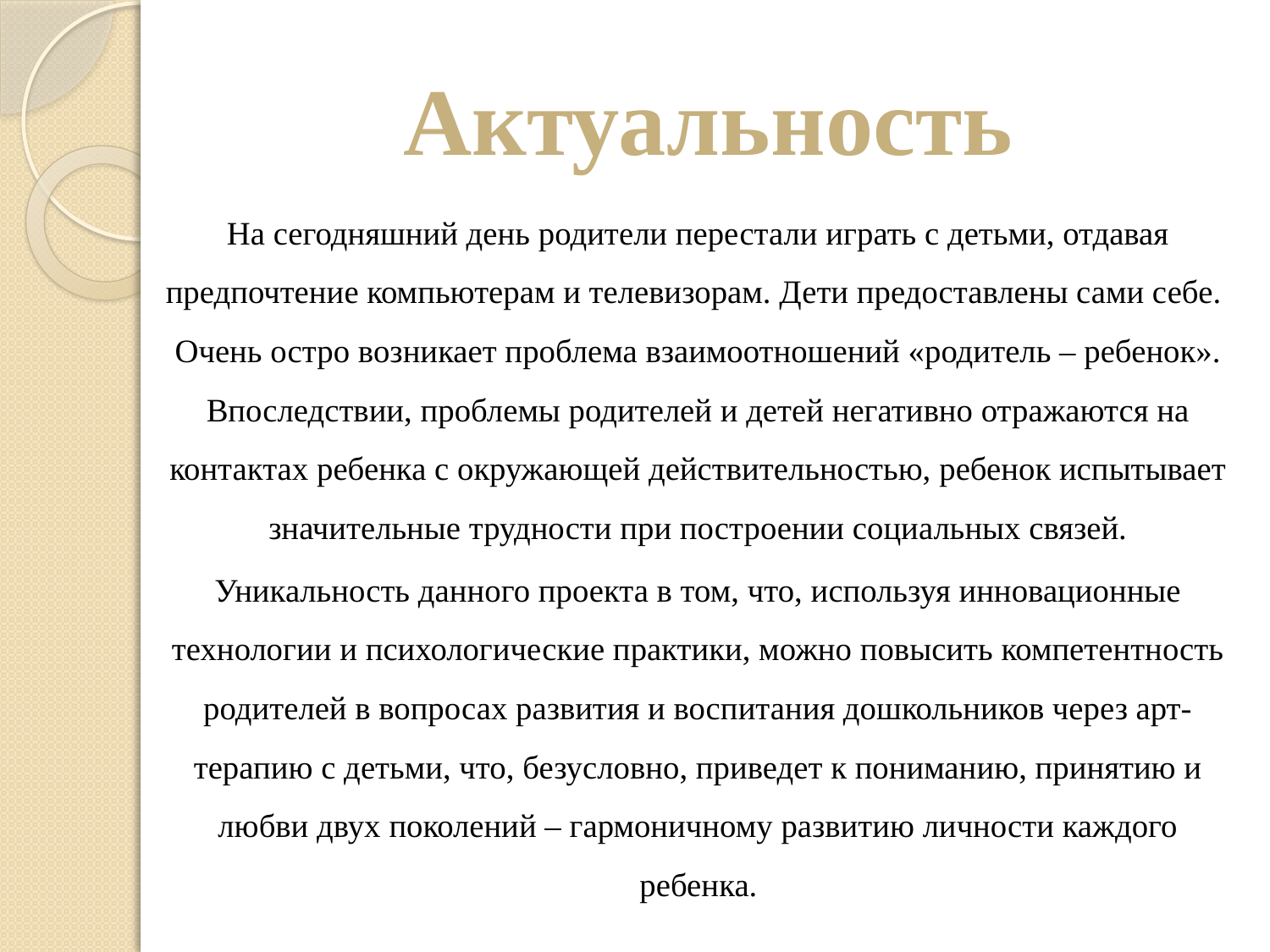

# Актуальность
На сегодняшний день родители перестали играть с детьми, отдавая предпочтение компьютерам и телевизорам. Дети предоставлены сами себе.  Очень остро возникает проблема взаимоотношений «родитель – ребенок». Впоследствии, проблемы родителей и детей негативно отражаются на контактах ребенка с окружающей действительностью, ребенок испытывает значительные трудности при построении социальных связей.
Уникальность данного проекта в том, что, используя инновационные технологии и психологические практики, можно повысить компетентность родителей в вопросах развития и воспитания дошкольников через арт-терапию с детьми, что, безусловно, приведет к пониманию, принятию и любви двух поколений – гармоничному развитию личности каждого ребенка.